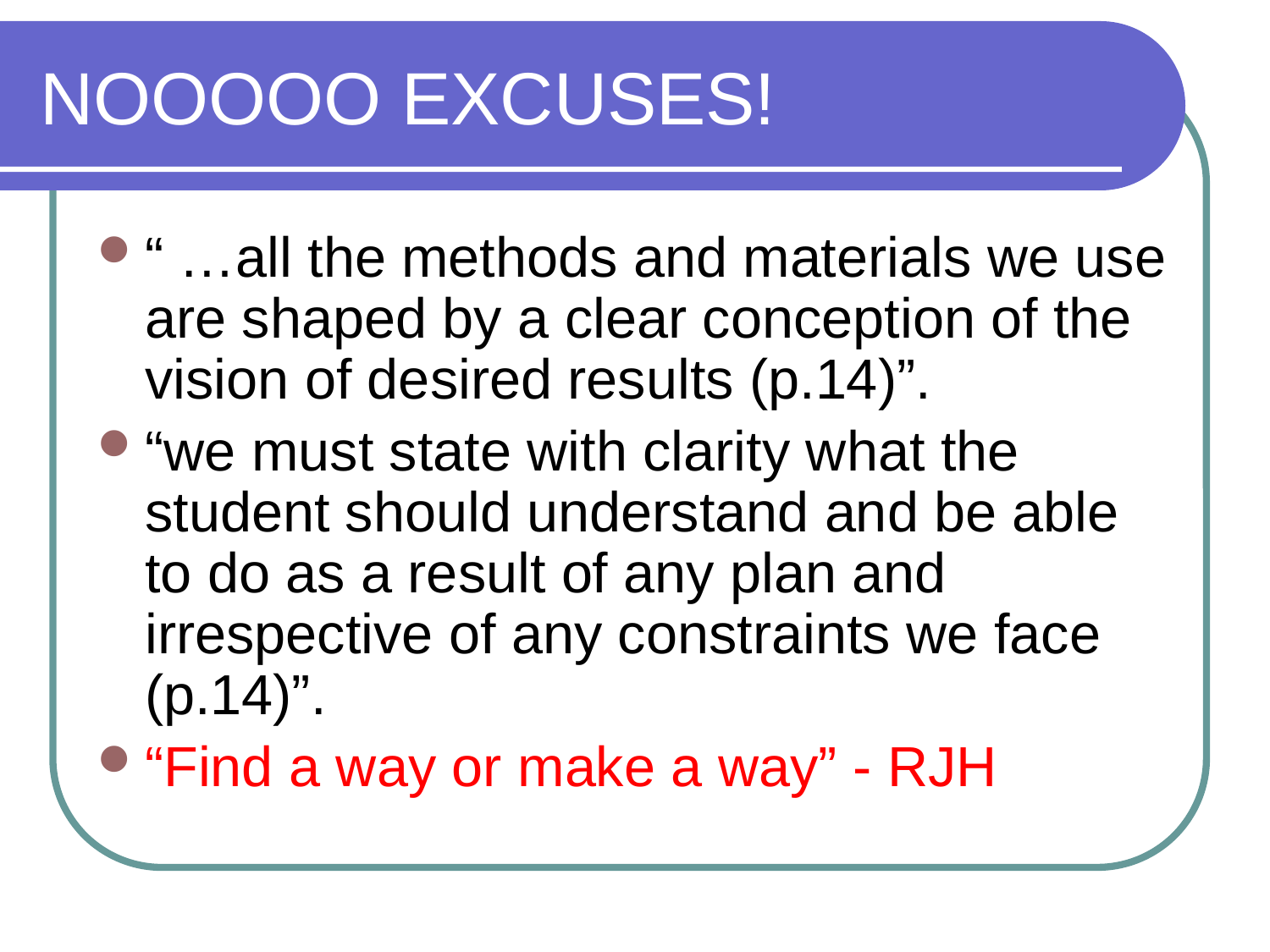

# NOOOOO EXCUSES!
“ …all the methods and materials we use are shaped by a clear conception of the vision of desired results (p.14)”.
“we must state with clarity what the student should understand and be able to do as a result of any plan and irrespective of any constraints we face (p.14)”.
“Find a way or make a way” - RJH